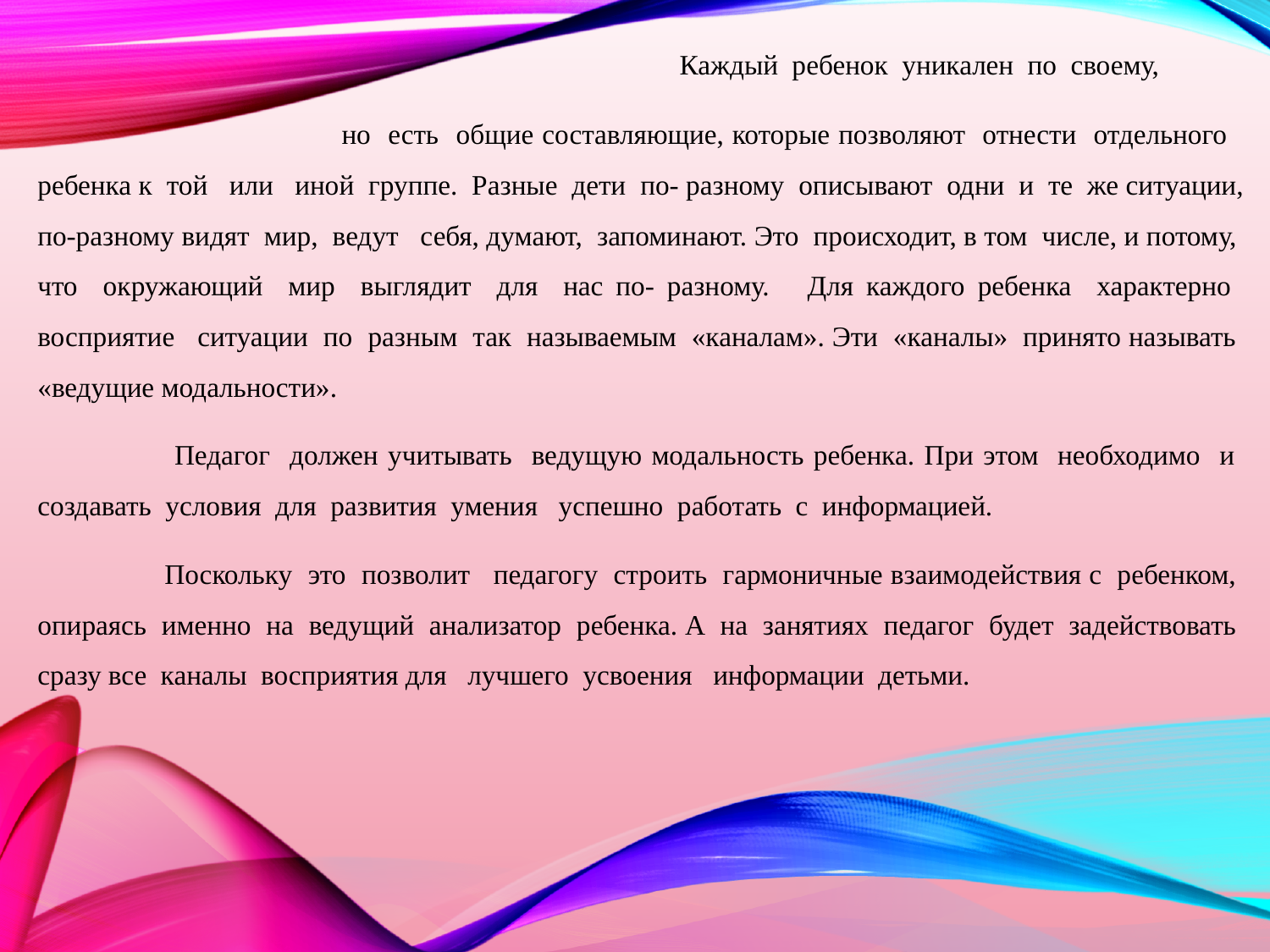

Каждый  ребенок  уникален  по  своему,
                                   но  есть  общие составляющие, которые позволяют  отнести  отдельного   ребенка к  той   или   иной  группе.  Разные  дети  по- разному  описывают  одни  и  те  же ситуации, по-разному видят  мир,  ведут   себя, думают,  запоминают. Это  происходит, в том  числе, и потому,  что  окружающий  мир  выглядит  для  нас по- разному.   Для каждого ребенка  характерно  восприятие   ситуации  по  разным  так  называемым  «каналам». Эти  «каналы»  принято называть  «ведущие модальности».
	 Педагог  должен учитывать  ведущую модальность ребенка. При этом  необходимо  и  создавать  условия  для  развития  умения   успешно  работать  с  информацией.
	Поскольку  это  позволит   педагогу  строить  гармоничные взаимодействия с  ребенком,  опираясь  именно  на  ведущий  анализатор  ребенка. А  на  занятиях  педагог  будет  задействовать  сразу все  каналы  восприятия для   лучшего  усвоения   информации  детьми.